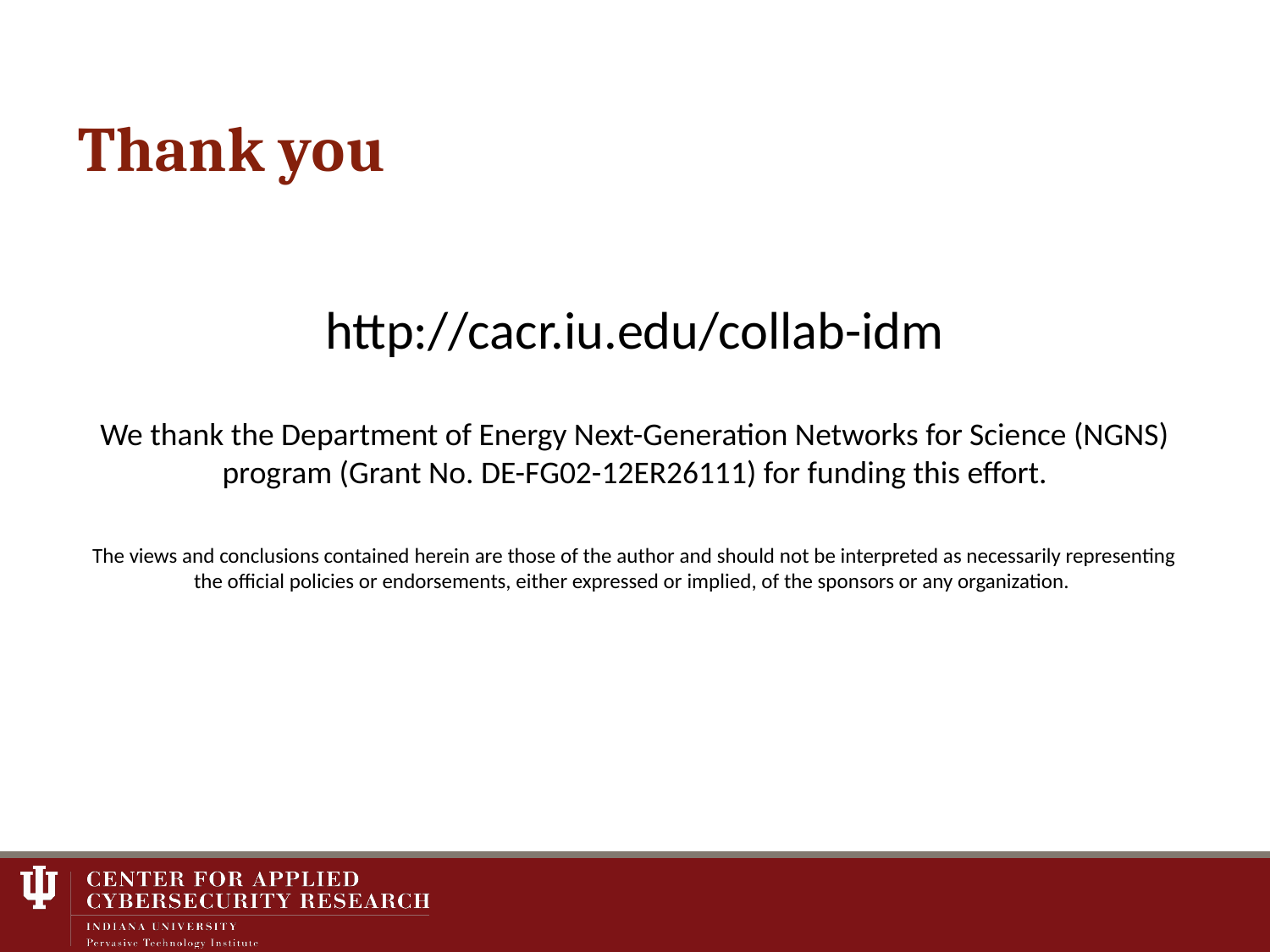

# Thank you

http://cacr.iu.edu/collab-idm

We thank the Department of Energy Next-Generation Networks for Science (NGNS) program (Grant No. DE-FG02-12ER26111) for funding this effort.

The views and conclusions contained herein are those of the author and should not be interpreted as necessarily representing the official policies or endorsements, either expressed or implied, of the sponsors or any organization.